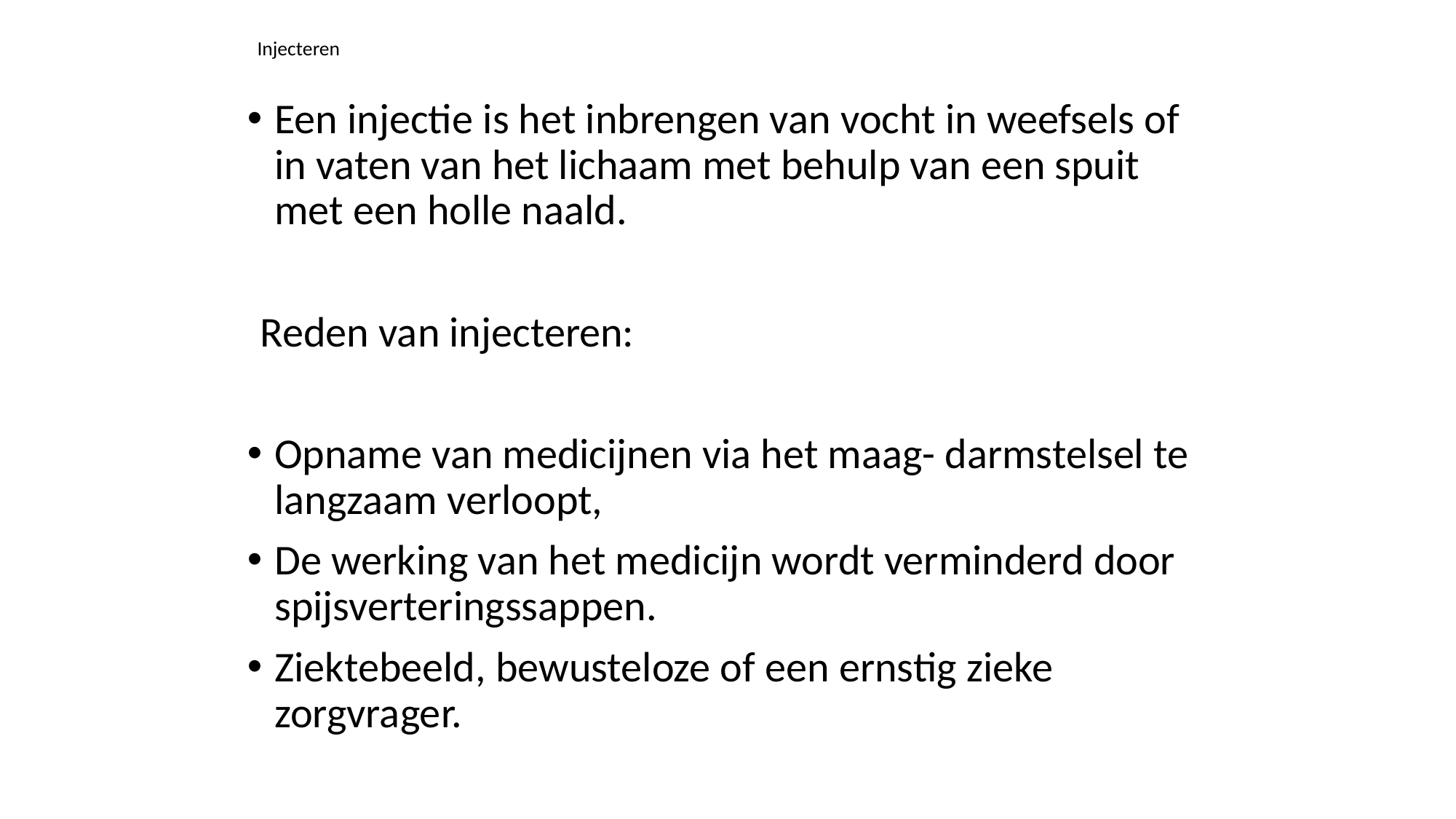

# Injecteren
Een injectie is het inbrengen van vocht in weefsels of in vaten van het lichaam met behulp van een spuit met een holle naald.

Reden van injecteren:

Opname van medicijnen via het maag- darmstelsel te langzaam verloopt,
De werking van het medicijn wordt verminderd door spijsverteringssappen.
Ziektebeeld, bewusteloze of een ernstig zieke zorgvrager.